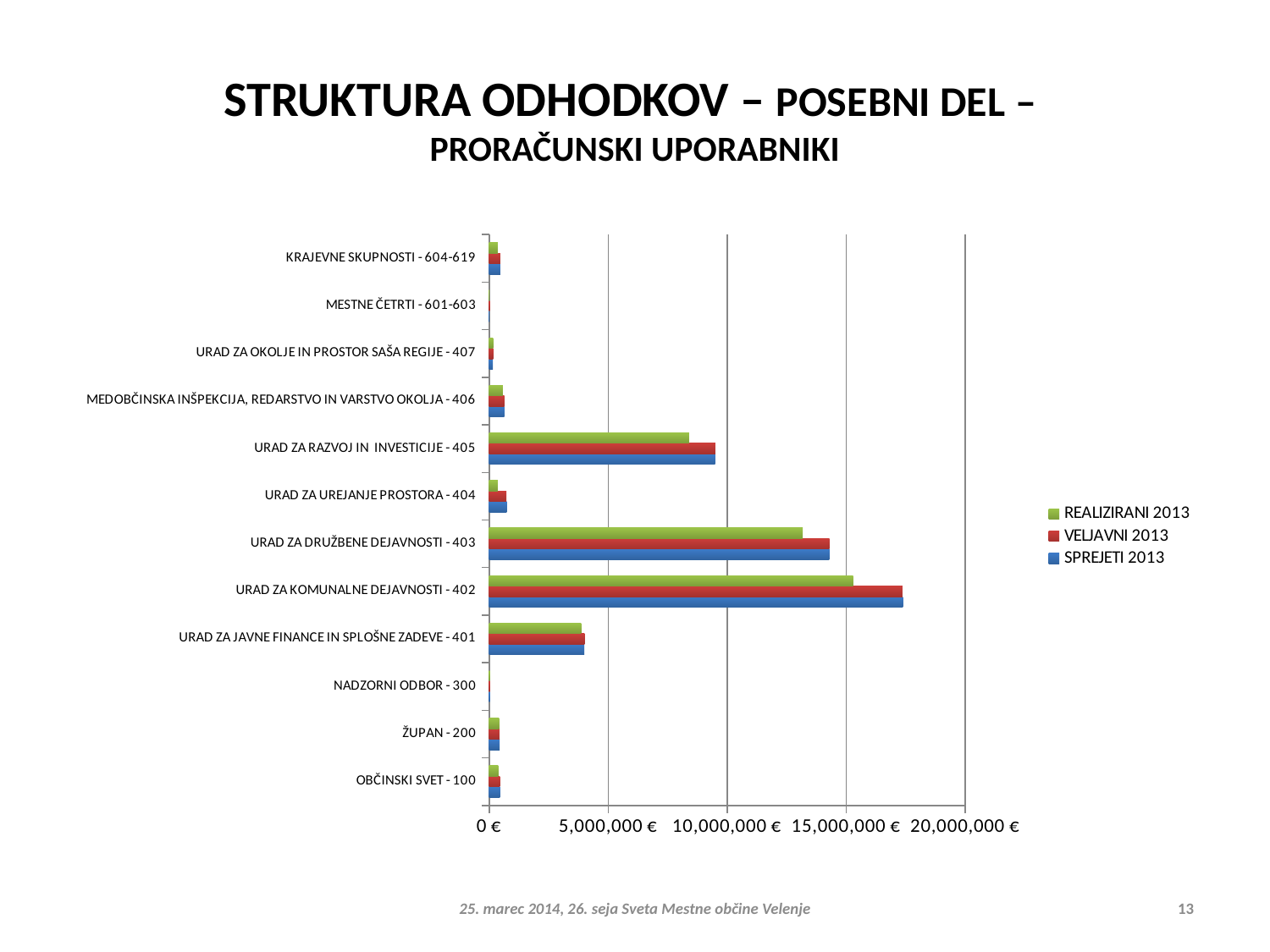

# STRUKTURA ODHODKOV – POSEBNI DEL – PRORAČUNSKI UPORABNIKI

### Chart

| Category | SPREJETI 2013 | VELJAVNI 2013 | REALIZIRANI 2013 |
|---|---|---|---|
| OBČINSKI SVET - 100 | 445951.0 | 446432.0 | 383127.0 |
| ŽUPAN - 200 | 438492.0 | 434725.0 | 417215.0 |
| NADZORNI ODBOR - 300 | 21000.0 | 21000.0 | 19965.0 |
| URAD ZA JAVNE FINANCE IN SPLOŠNE ZADEVE - 401 | 4000448.0 | 4009625.0 | 3867513.0 |
| URAD ZA KOMUNALNE DEJAVNOSTI - 402 | 17380889.0 | 17367588.0 | 15295478.0 |
| URAD ZA DRUŽBENE DEJAVNOSTI - 403 | 14291903.0 | 14295223.0 | 13180571.0 |
| URAD ZA UREJANJE PROSTORA - 404 | 739342.0 | 729120.0 | 364349.0 |
| URAD ZA RAZVOJ IN  INVESTICIJE - 405 | 9500956.0 | 9505046.0 | 8399547.0 |
| MEDOBČINSKA INŠPEKCIJA, REDARSTVO IN VARSTVO OKOLJA - 406 | 638604.0 | 638604.0 | 573426.0 |
| URAD ZA OKOLJE IN PROSTOR SAŠA REGIJE - 407 | 155770.0 | 165992.0 | 165912.0 |
| MESTNE ČETRTI - 601-603 | 18707.0 | 20307.0 | 15625.0 |
| KRAJEVNE SKUPNOSTI - 604-619 | 467929.0 | 468814.0 | 359863.0 |
25. marec 2014, 26. seja Sveta Mestne občine Velenje

13